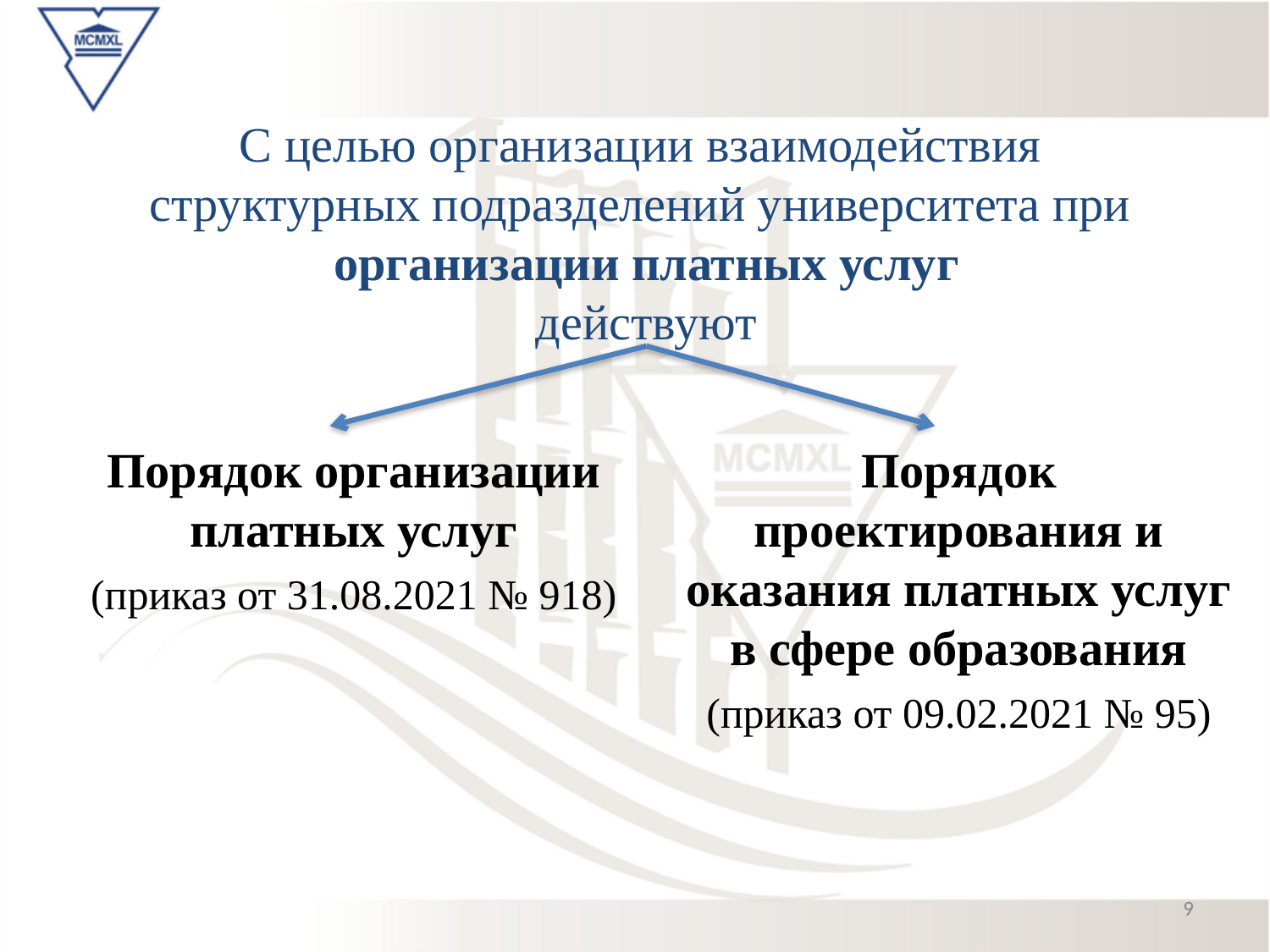

# С целью организации взаимодействия структурных подразделений университета при организации платных услуг действуют
Порядок организации платных услуг
(приказ от 31.08.2021 № 918)
Порядок проектирования и оказания платных услуг в сфере образования
(приказ от 09.02.2021 № 95)
9